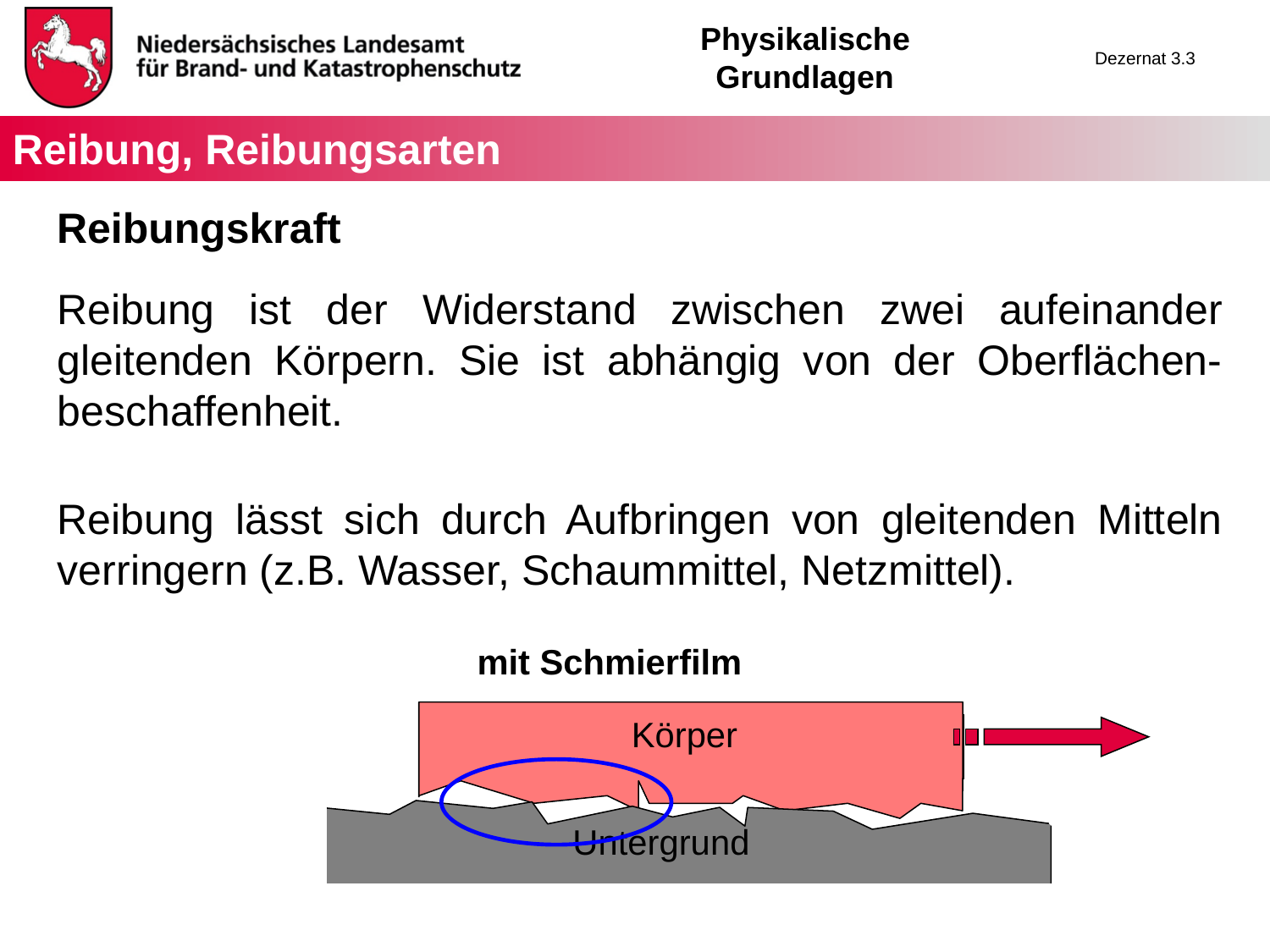

# Reibung, Reibungsarten
Reibungskraft
Reibung ist der Widerstand zwischen zwei aufeinander gleitenden Körpern. Sie ist abhängig von der Oberflächen-beschaffenheit.

Reibung lässt sich durch Aufbringen von gleitenden Mitteln verringern (z.B. Wasser, Schaummittel, Netzmittel).
ohne Schmierfilm
mit Schmierfilm

Körper

Untergrund